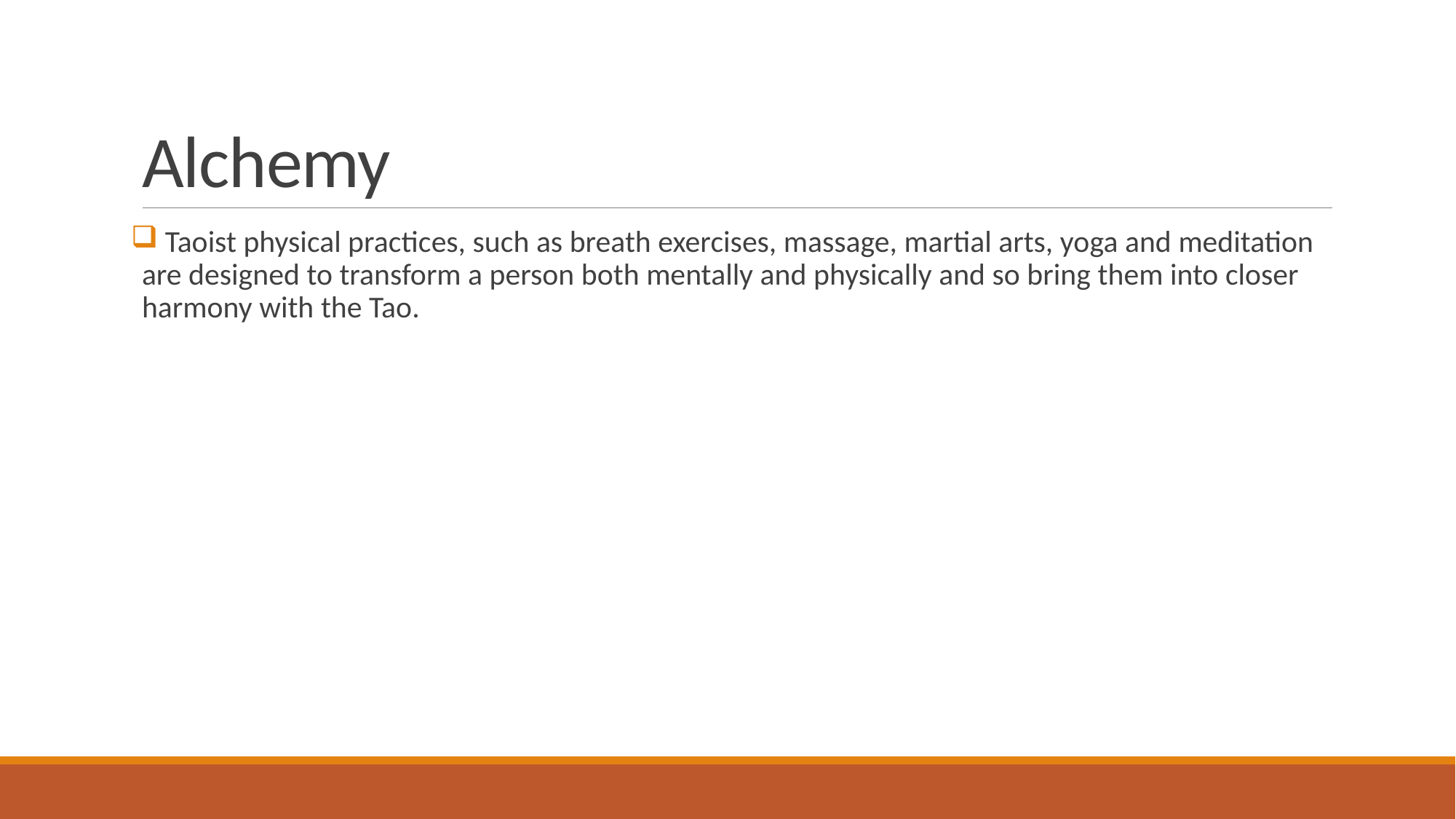

# Alchemy
 Taoist physical practices, such as breath exercises, massage, martial arts, yoga and meditation are designed to transform a person both mentally and physically and so bring them into closer harmony with the Tao.